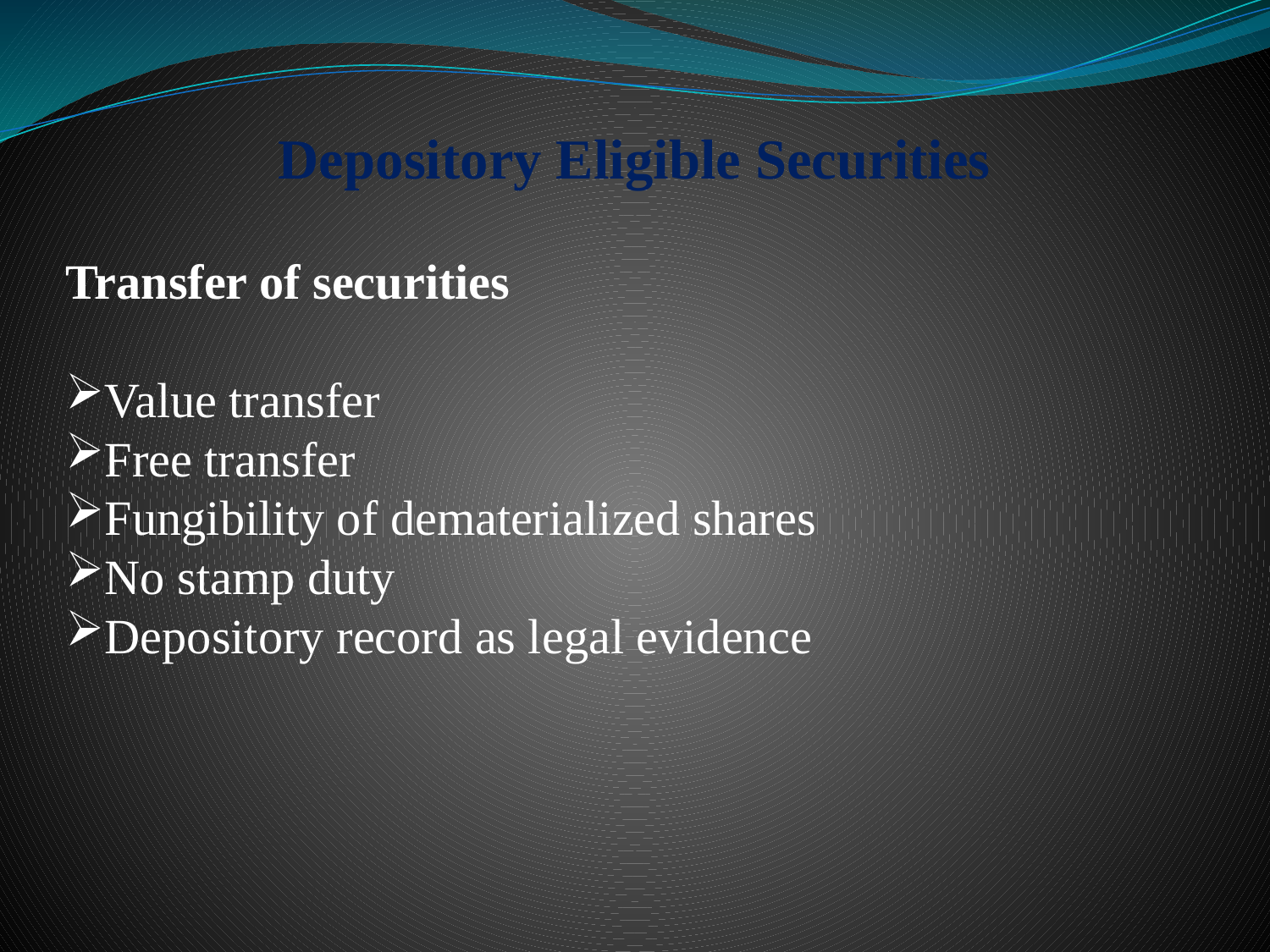

Depository Eligible Securities

Transfer of securities

Value transfer
Free transfer
Fungibility of dematerialized shares
No stamp duty
Depository record as legal evidence